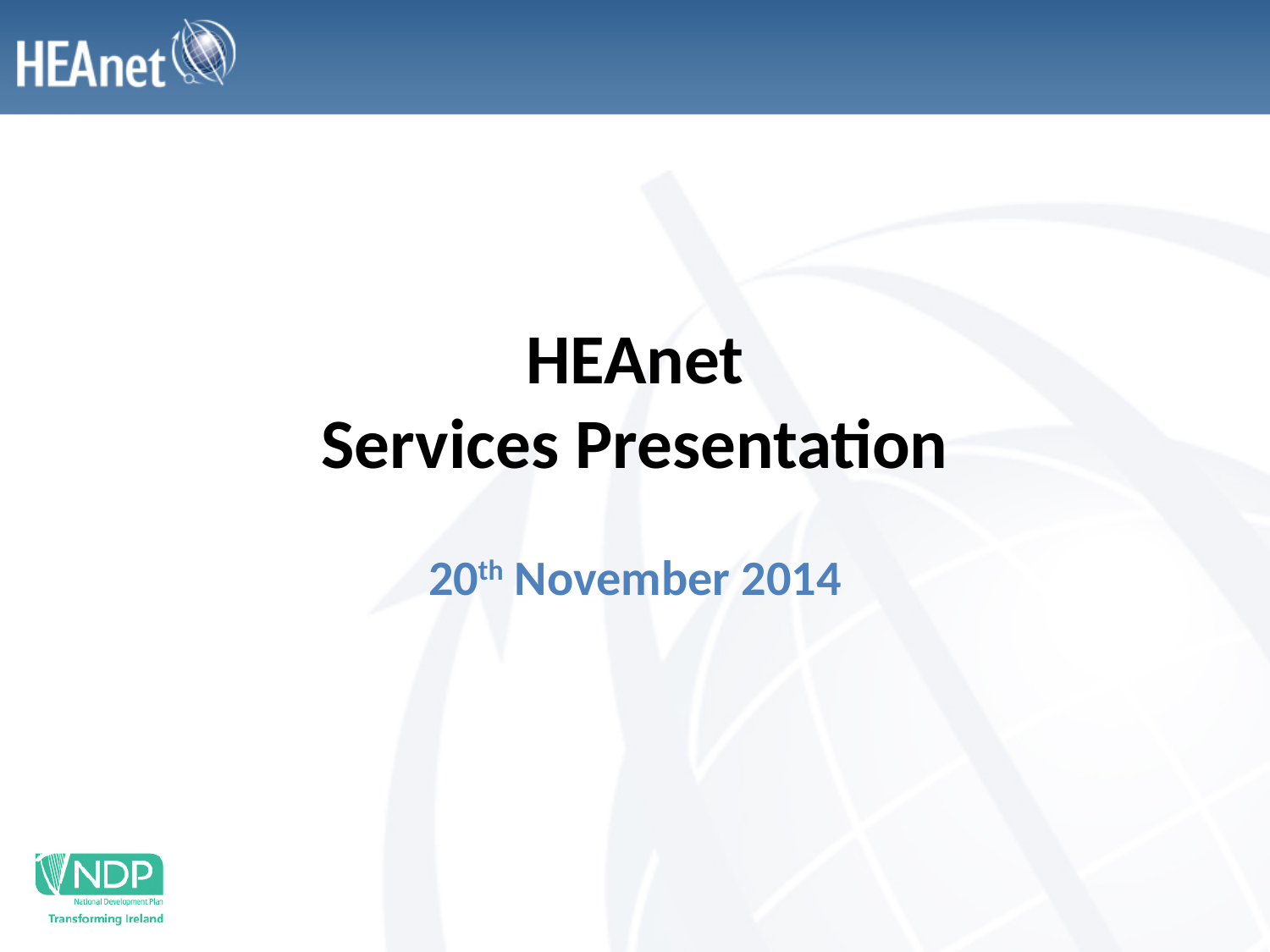

# HEAnet Services Presentation
20th November 2014